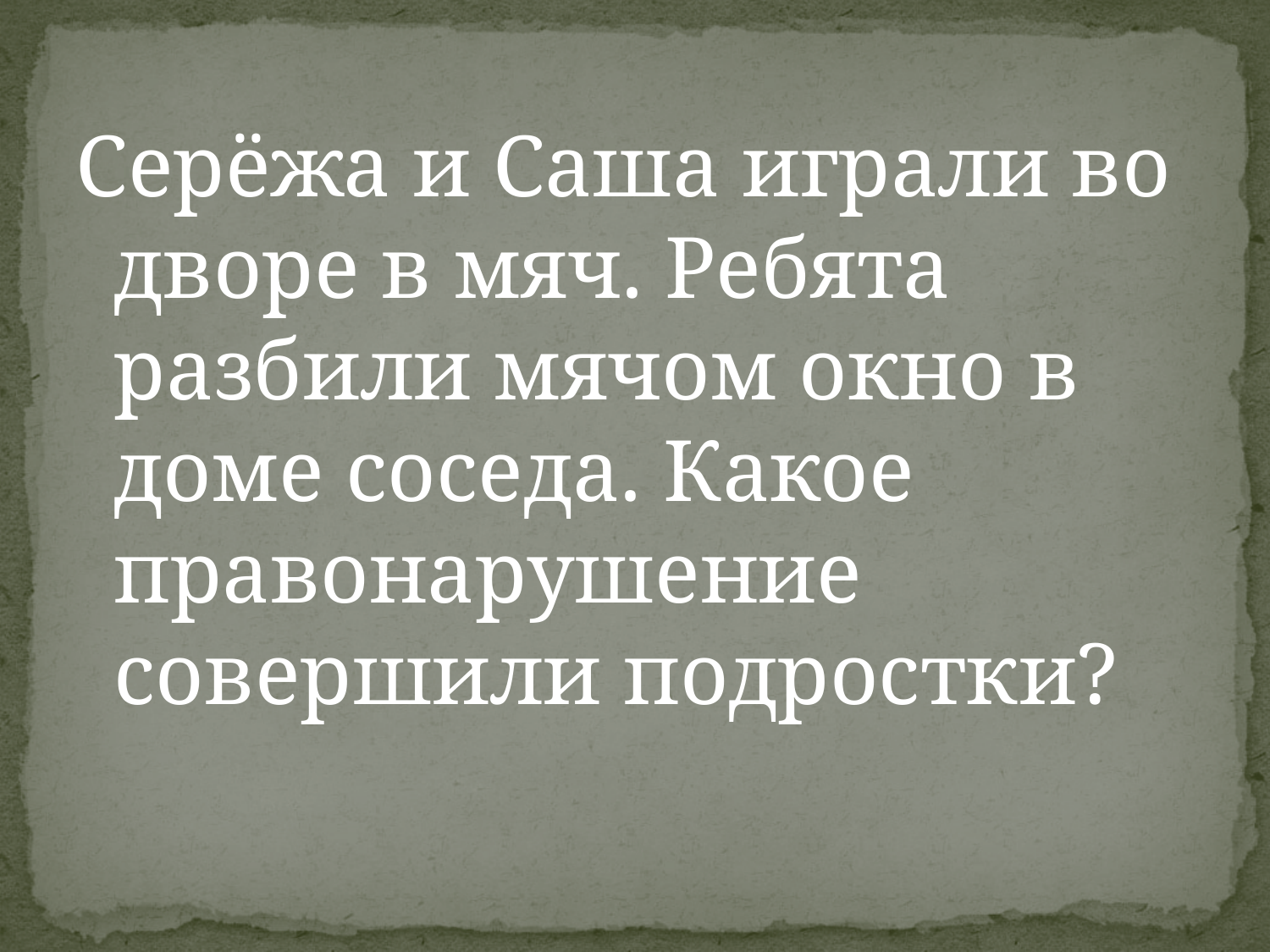

Серёжа и Саша играли во дворе в мяч. Ребята разбили мячом окно в доме соседа. Какое правонарушение совершили подростки?